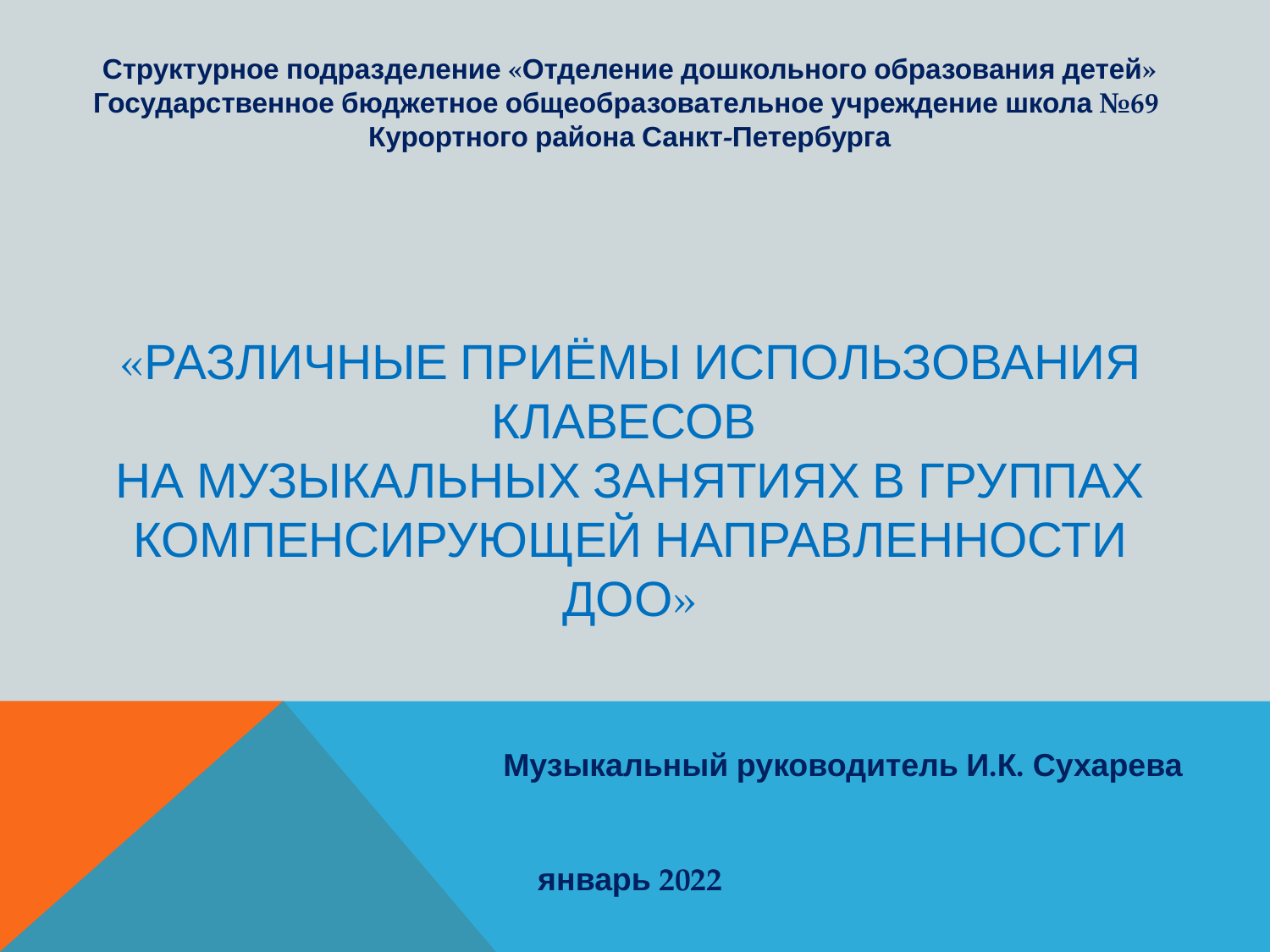

Структурное подразделение «Отделение дошкольного образования детей»
Государственное бюджетное общеобразовательное учреждение школа №69
Курортного района Санкт-Петербурга

«РАЗЛИЧНЫЕ ПРИЁМЫ ИСПОЛЬЗОВАНИЯ КЛАВЕСОВ
НА МУЗЫКАЛЬНЫХ ЗАНЯТИЯХ В ГРУППАХ КОМПЕНСИРУЮЩЕЙ НАПРАВЛЕННОСТИ ДОО»

Музыкальный руководитель И.К. Сухарева

январь 2022